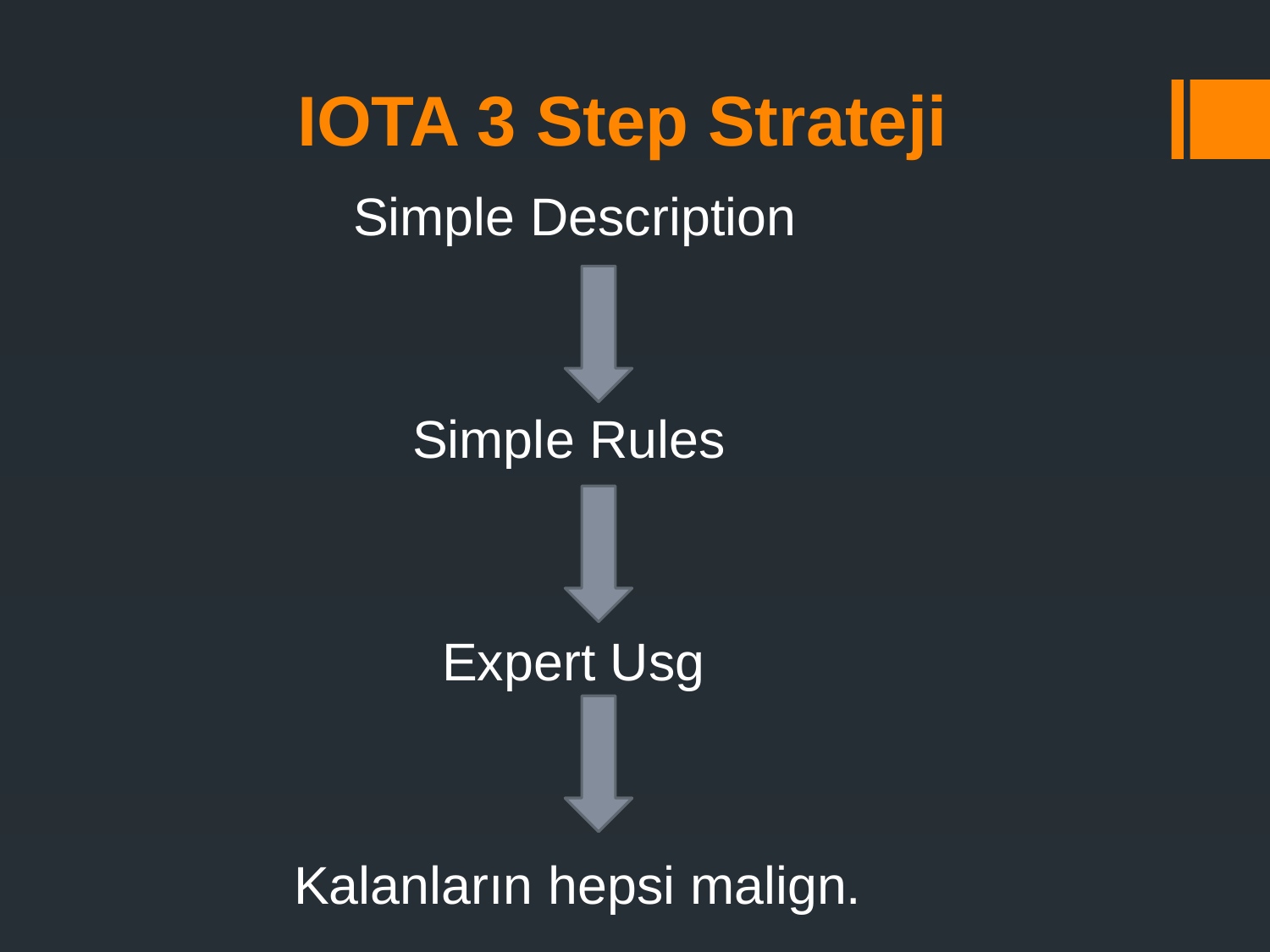

# IOTA 3 Step Strateji
              Simple Description

                  Simple Rules

                    Expert Usg

          Kalanların hepsi malign.